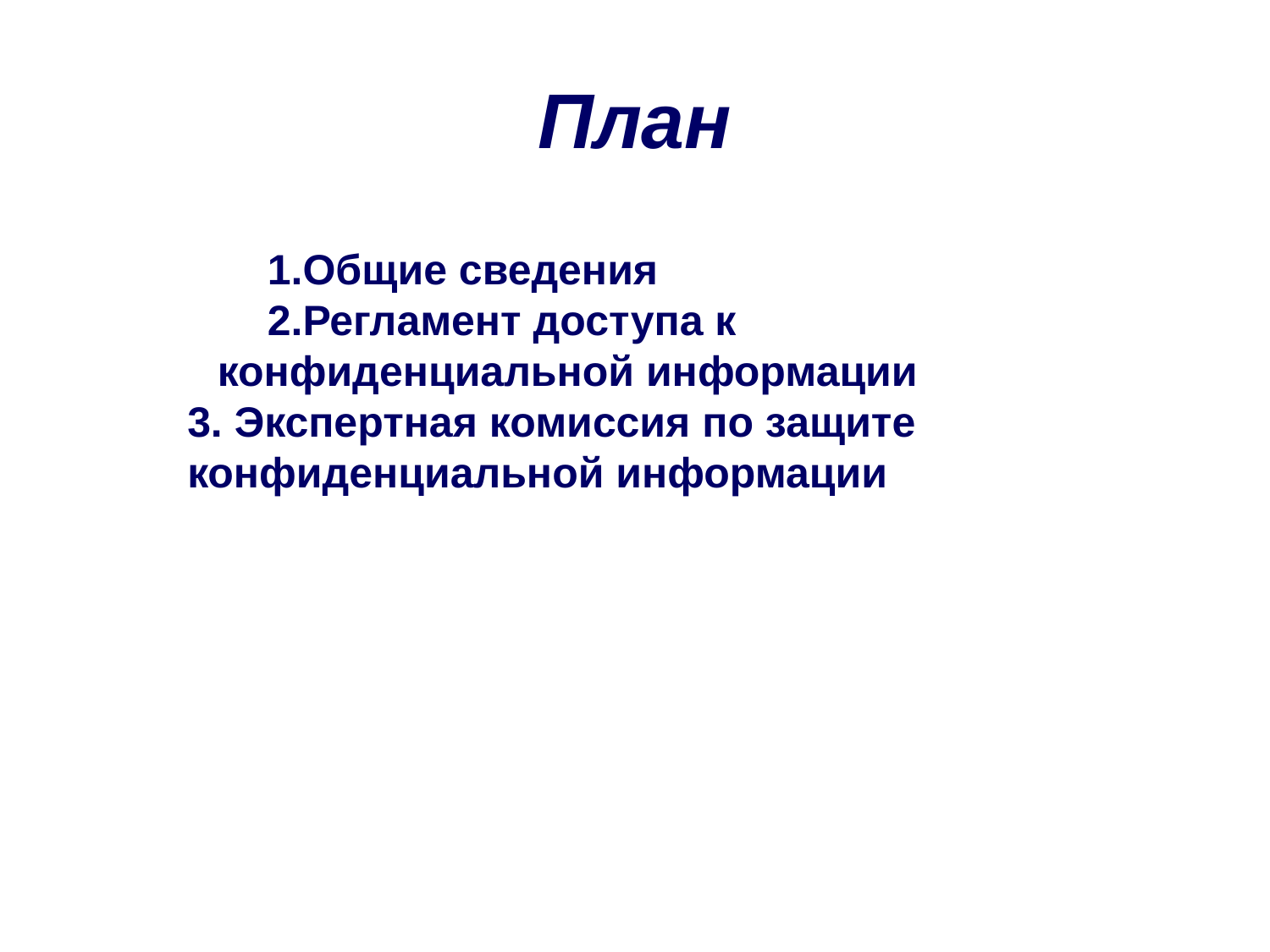

# План
Общие сведения
Регламент доступа к конфиденциальной информации
3. Экспертная комиссия по защите конфиденциальной информации